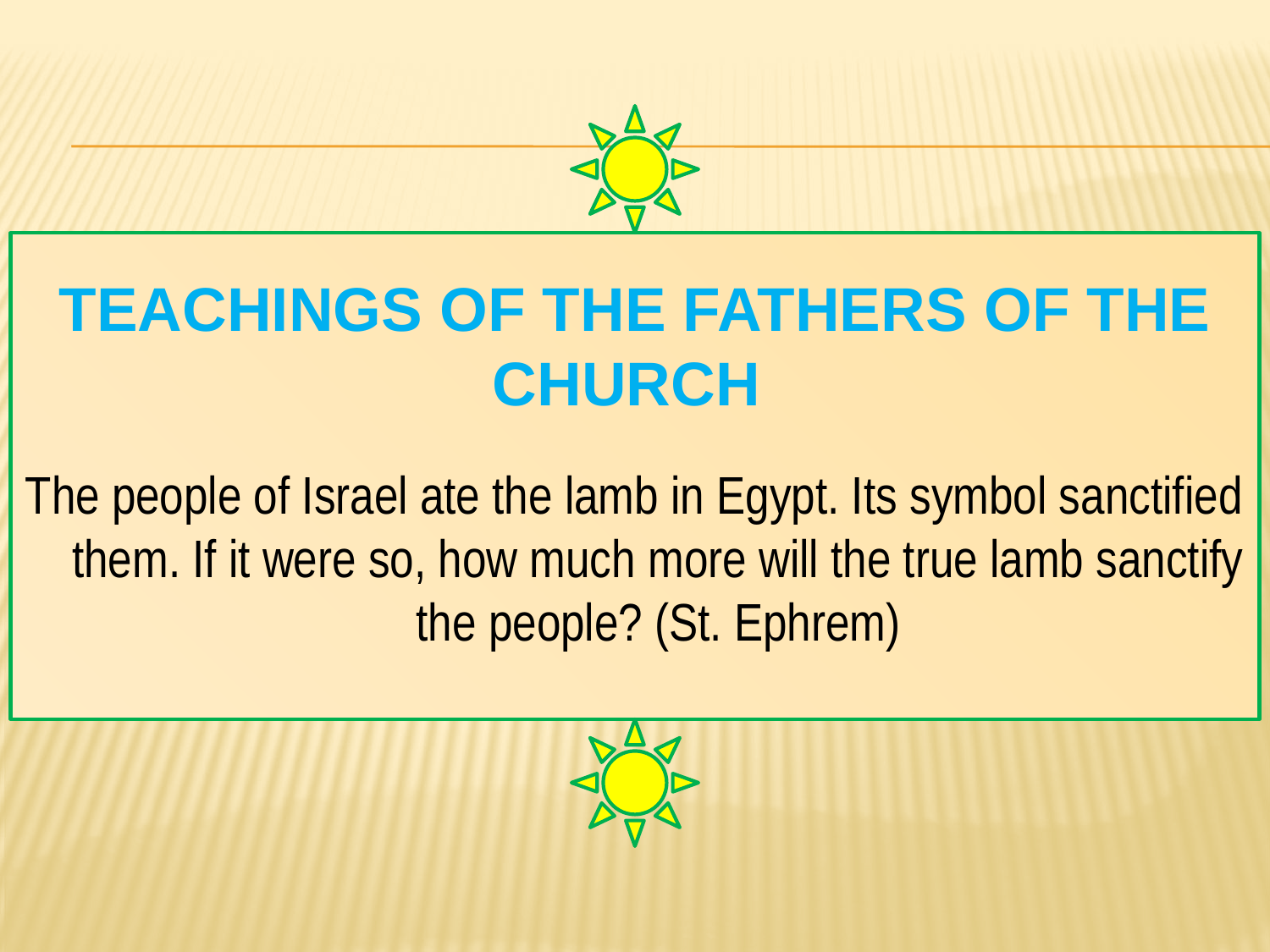

# Teachings of the Fathers of the Church
The people of Israel ate the lamb in Egypt. Its symbol sanctified them. If it were so, how much more will the true lamb sanctify the people? (St. Ephrem)